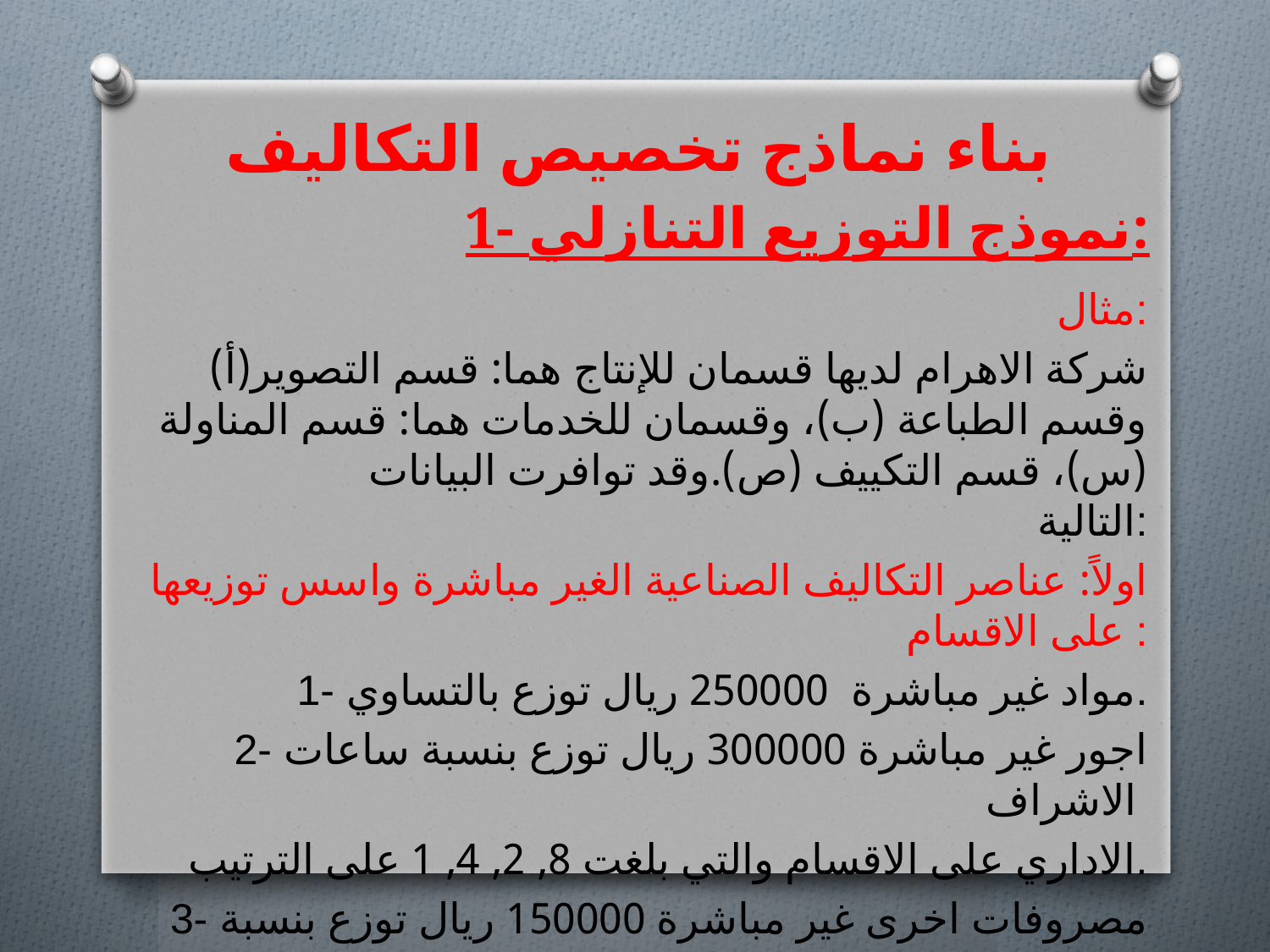

# بناء نماذج تخصيص التكاليف
1- نموذج التوزيع التنازلي:
مثال:
شركة الاهرام لديها قسمان للإنتاج هما: قسم التصوير(أ) وقسم الطباعة (ب)، وقسمان للخدمات هما: قسم المناولة (س)، قسم التكييف (ص).وقد توافرت البيانات التالية:
اولاً: عناصر التكاليف الصناعية الغير مباشرة واسس توزيعها على الاقسام :
 1- مواد غير مباشرة  250000 ريال توزع بالتساوي.
 2- اجور غير مباشرة 300000 ريال توزع بنسبة ساعات الاشراف
الاداري على الاقسام والتي بلغت 8, 2, 4, 1 على الترتيب.
 3- مصروفات اخرى غير مباشرة 150000 ريال توزع بنسبة عدد افراد كل قسم وكان عددهم كالتالي: 8,10,35,20 على التوالي.